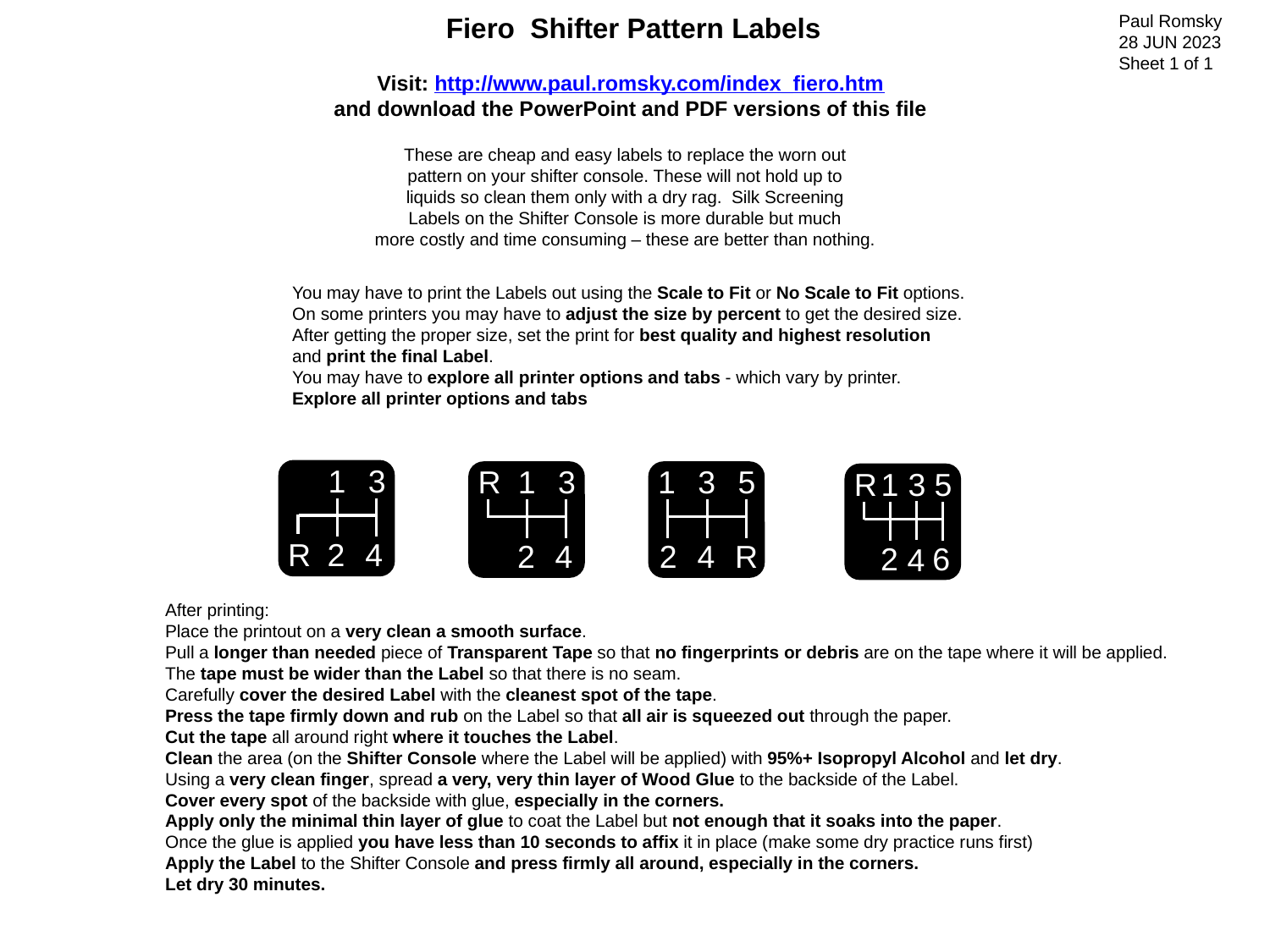

Visit: http://www.paul.romsky.com/index_fiero.htm
and download the PowerPoint and PDF versions of this file
These are cheap and easy labels to replace the worn out
pattern on your shifter console. These will not hold up to
liquids so clean them only with a dry rag.  Silk Screening
Labels on the Shifter Console is more durable but much
more costly and time consuming – these are better than nothing.

You may have to print the Labels out using the Scale to Fit or No Scale to Fit options.
On some printers you may have to adjust the size by percent to get the desired size.
After getting the proper size, set the print for best quality and highest resolution
and print the final Label.
You may have to explore all printer options and tabs - which vary by printer.
Explore all printer options and tabs
1
3

R
2
4
R
1
3

2
4
1
3
5

2
4
R
R
1
5
3

2
6
4
After printing:
Place the printout on a very clean a smooth surface.
Pull a longer than needed piece of Transparent Tape so that no fingerprints or debris are on the tape where it will be applied.
The tape must be wider than the Label so that there is no seam.
Carefully cover the desired Label with the cleanest spot of the tape.
Press the tape firmly down and rub on the Label so that all air is squeezed out through the paper.
Cut the tape all around right where it touches the Label.
Clean the area (on the Shifter Console where the Label will be applied) with 95%+ Isopropyl Alcohol and let dry.
Using a very clean finger, spread a very, very thin layer of Wood Glue to the backside of the Label.
Cover every spot of the backside with glue, especially in the corners.
Apply only the minimal thin layer of glue to coat the Label but not enough that it soaks into the paper.
Once the glue is applied you have less than 10 seconds to affix it in place (make some dry practice runs first)
Apply the Label to the Shifter Console and press firmly all around, especially in the corners.
Let dry 30 minutes.